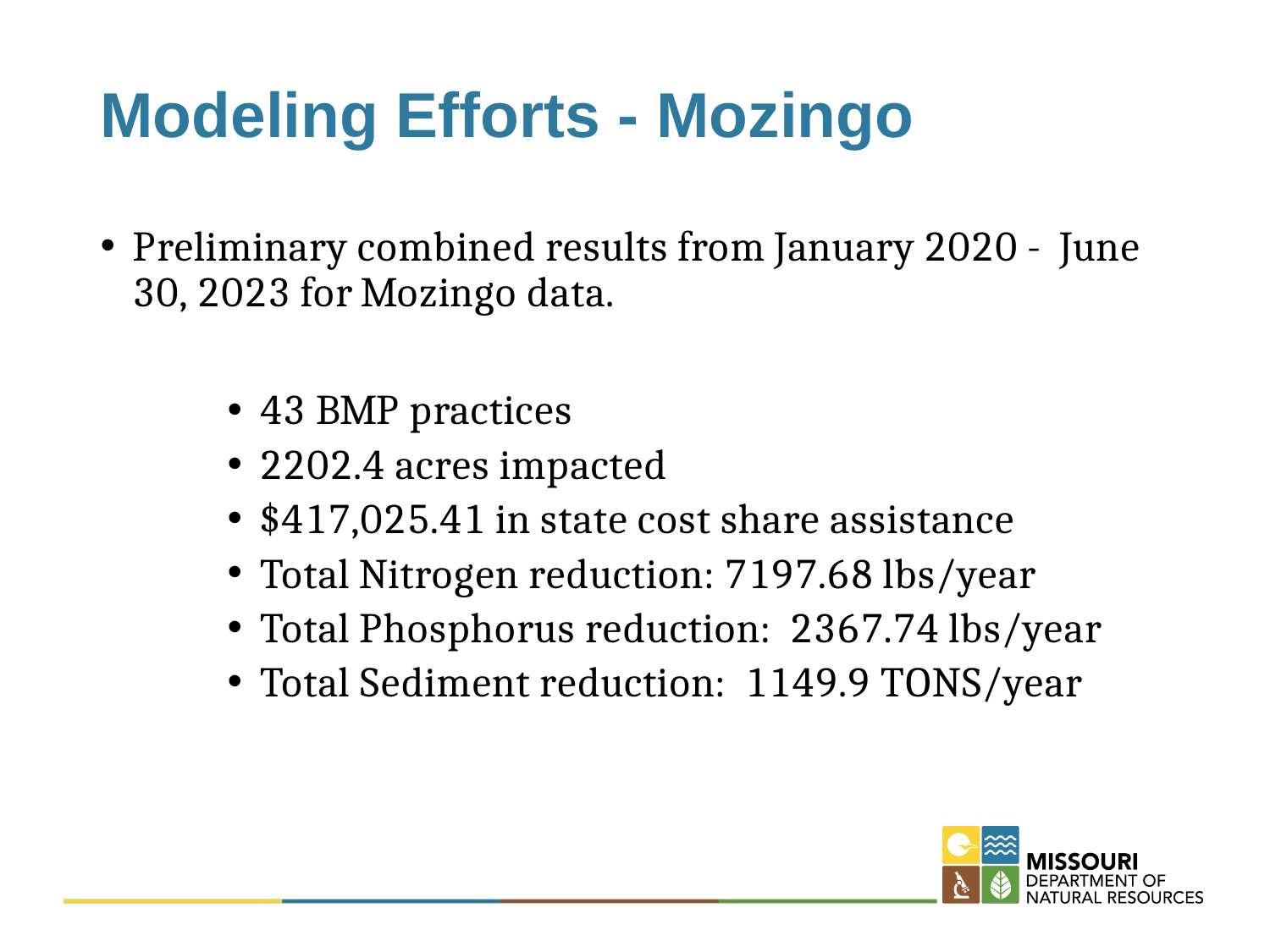

# Modeling Efforts - Mozingo
Preliminary combined results from January 2020 -  June 30, 2023 for Mozingo data.

43 BMP practices
2202.4 acres impacted
$417,025.41 in state cost share assistance
Total Nitrogen reduction: 7197.68 lbs/year
Total Phosphorus reduction:  2367.74 lbs/year
Total Sediment reduction:  1149.9 TONS/year